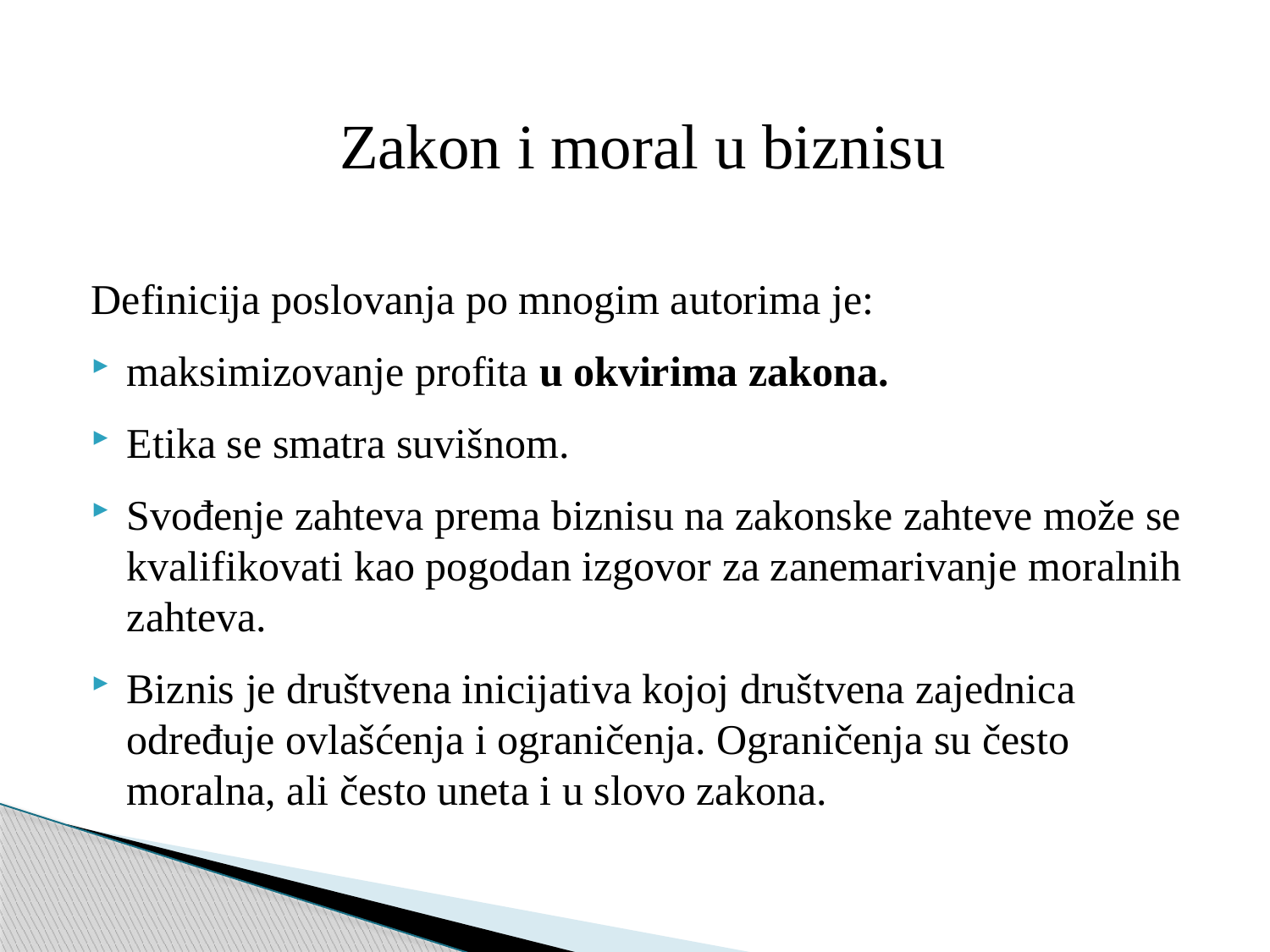

Zakon i moral u biznisu

Definicija poslovanja po mnogim autorima je:
maksimizovanje profita u okvirima zakona.
Etika se smatra suvišnom.
Svođenje zahteva prema biznisu na zakonske zahteve može se kvalifikovati kao pogodan izgovor za zanemarivanje moralnih zahteva.
Biznis je društvena inicijativa kojoj društvena zajednica određuje ovlašćenja i ograničenja. Ograničenja su često moralna, ali često uneta i u slovo zakona.